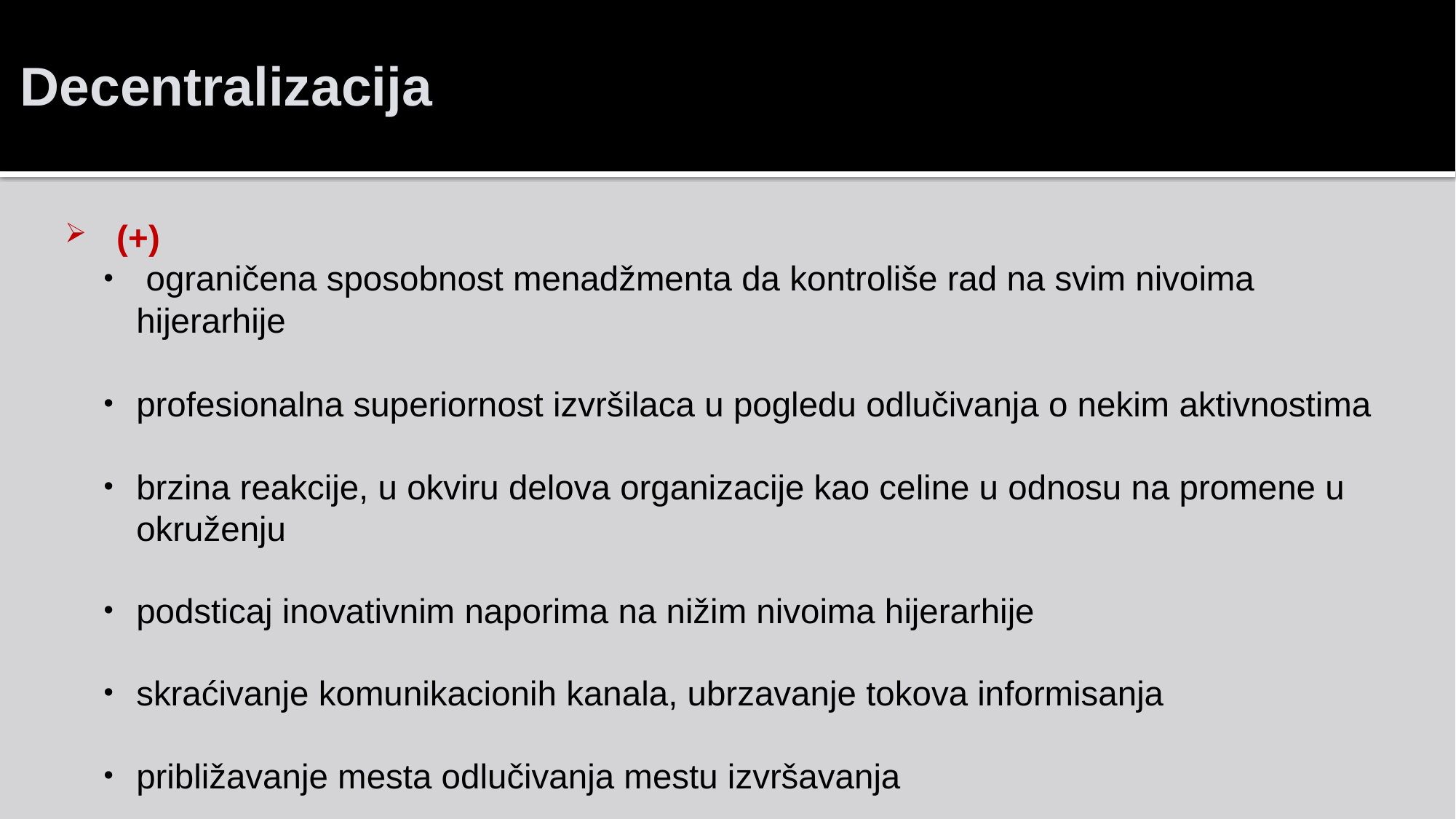

# Decentralizacija

(+)
 ograničena sposobnost menadžmenta da kontroliše rad na svim nivoima hijerarhije

profesionalna superiornost izvršilaca u pogledu odlučivanja o nekim aktivnostima

brzina reakcije, u okviru delova organizacije kao celine u odnosu na promene u okruženju

podsticaj inovativnim naporima na nižim nivoima hijerarhije

skraćivanje komunikacionih kanala, ubrzavanje tokova informisanja

približavanje mesta odlučivanja mestu izvršavanja